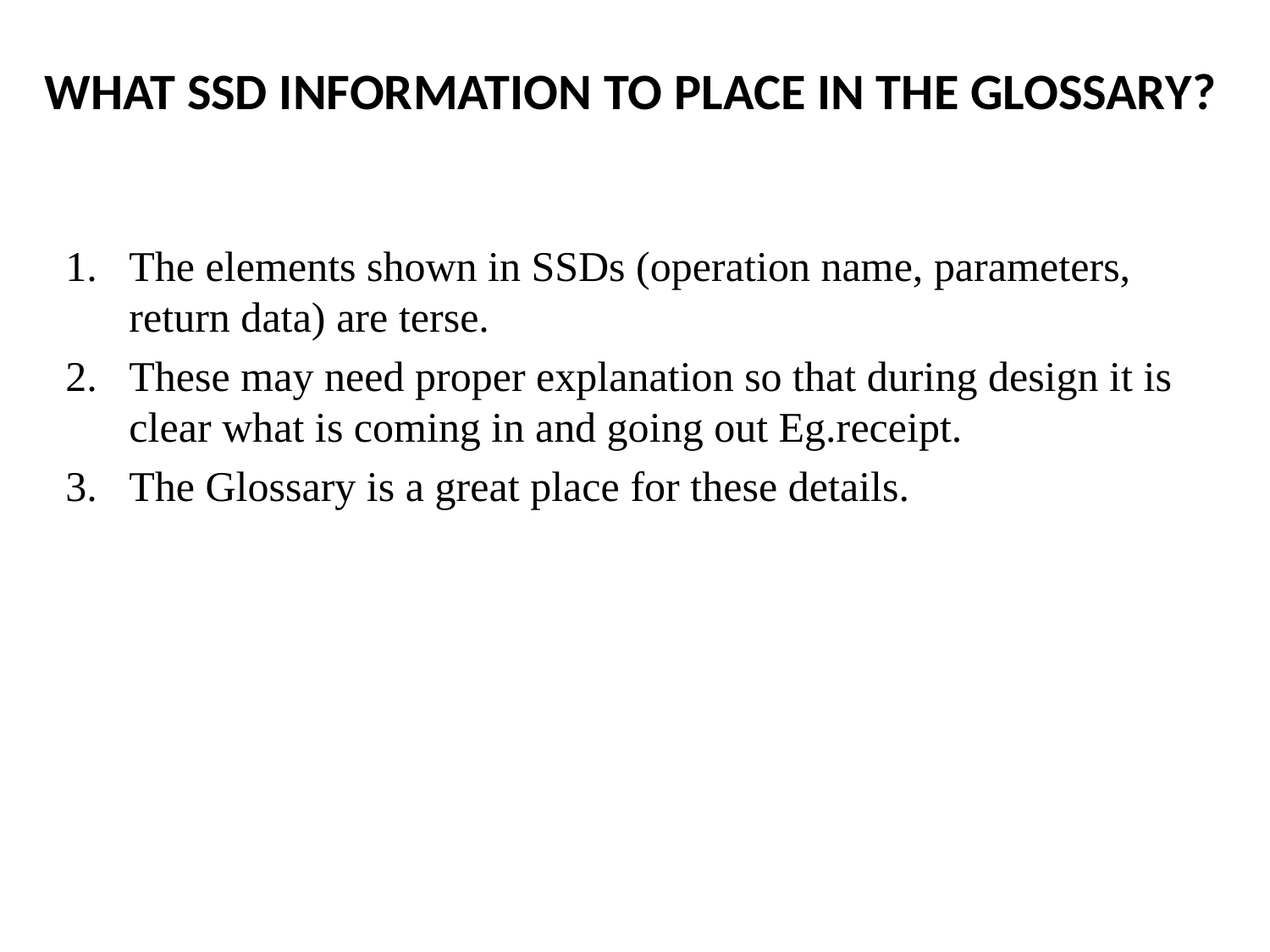

WHAT SSD INFORMATION TO PLACE IN THE GLOSSARY?
The elements shown in SSDs (operation name, parameters, return data) are terse.
These may need proper explanation so that during design it is clear what is coming in and going out Eg.receipt.
The Glossary is a great place for these details.